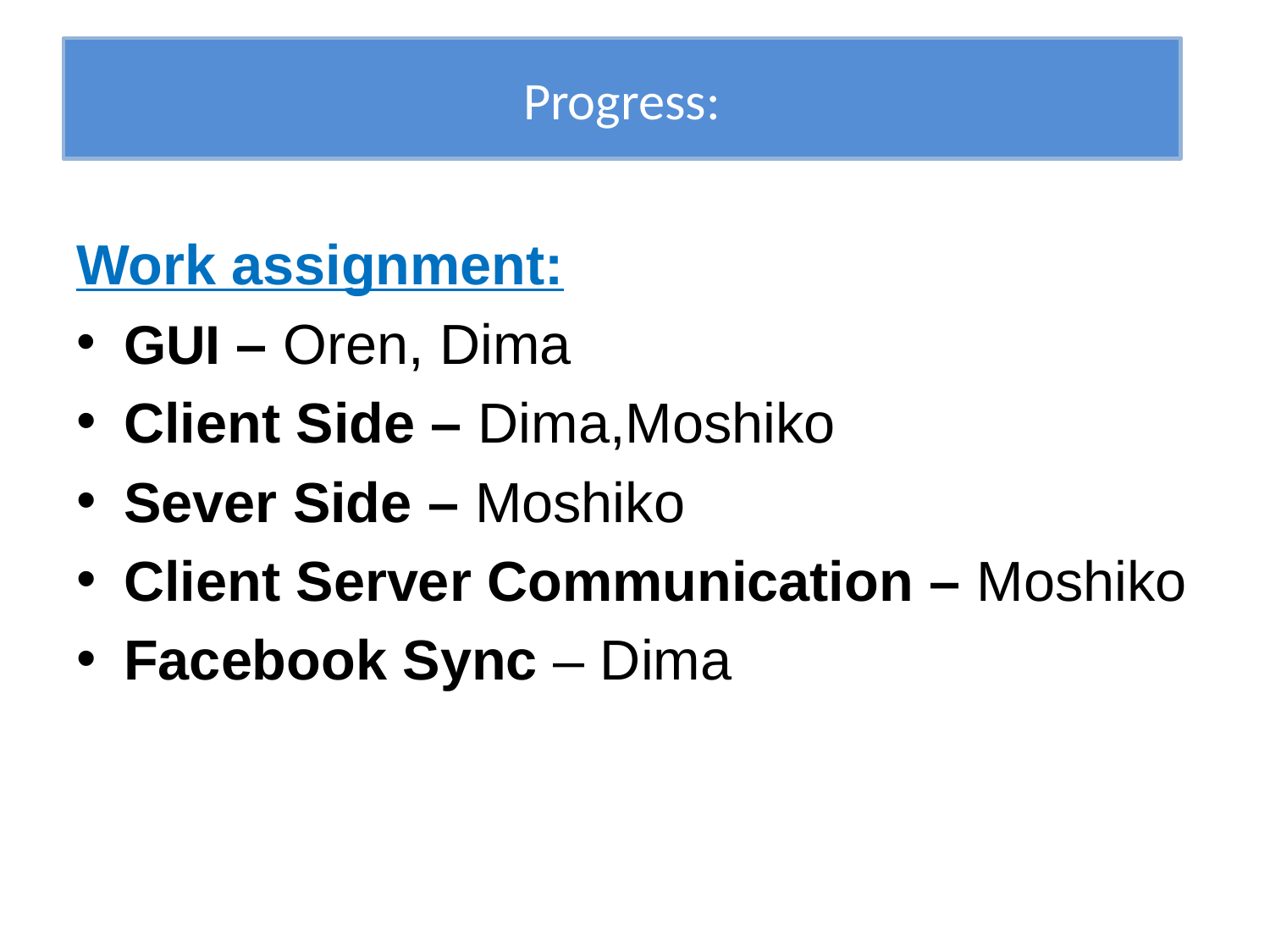

# Progress:
Work assignment:
GUI – Oren, Dima
Client Side – Dima,Moshiko
Sever Side – Moshiko
Client Server Communication – Moshiko
Facebook Sync – Dima